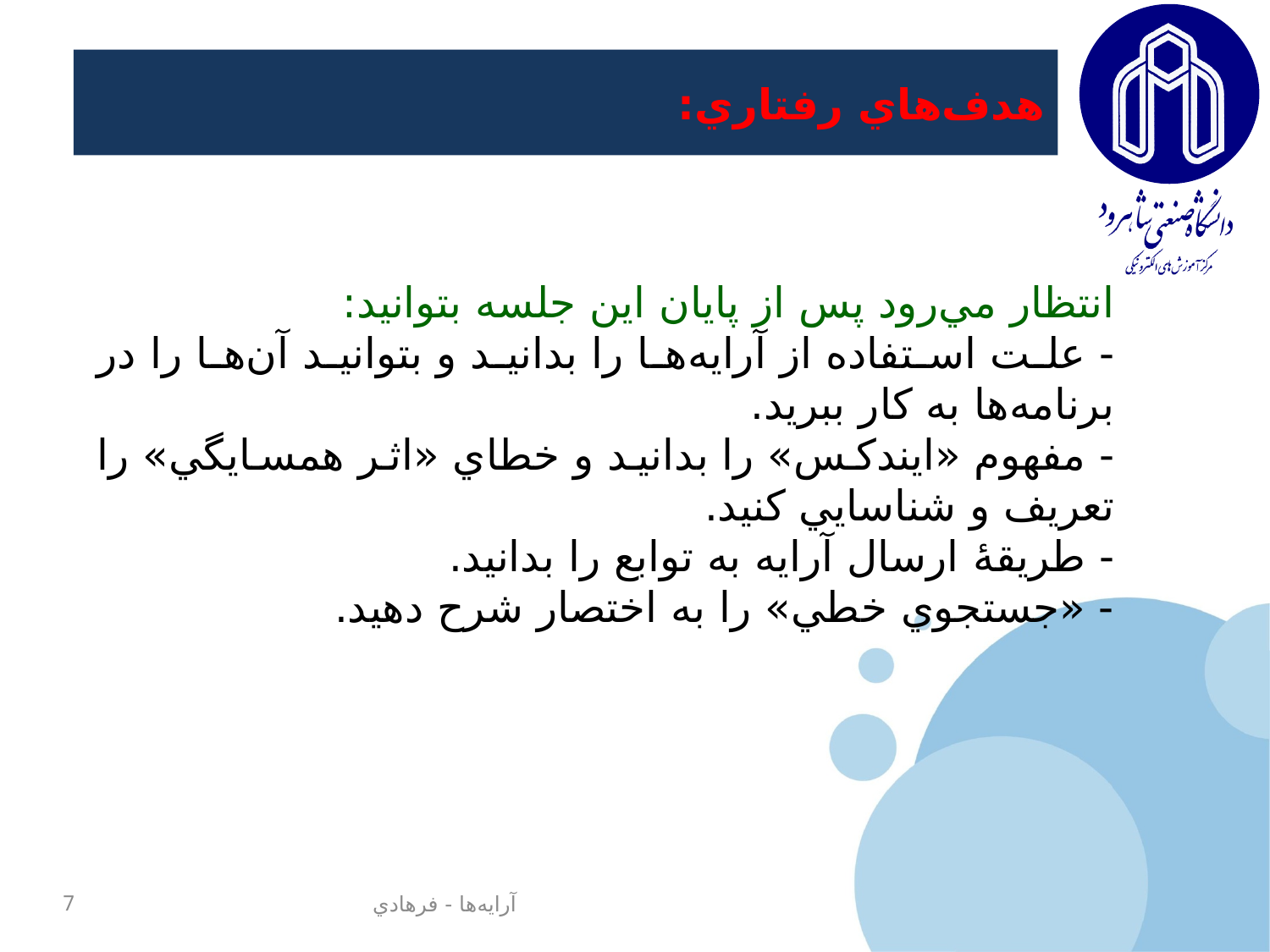

# هدف‌هاي رفتاري:
انتظار مي‌رود پس از پايان اين جلسه بتوانيد:
- علت استفاده از آرايه‌ها را بدانيد و بتوانيد آن‌ها را در برنامه‌ها به کار ببريد.
- مفهوم «ايندکس» را بدانيد و خطاي «اثر همسايگي» را تعريف و شناسايي کنيد.
- طريقۀ ارسال آرايه به توابع را بدانيد.
- «جستجوي خطي» را به اختصار شرح دهيد.
7
آرايه‌ها - فرهادي